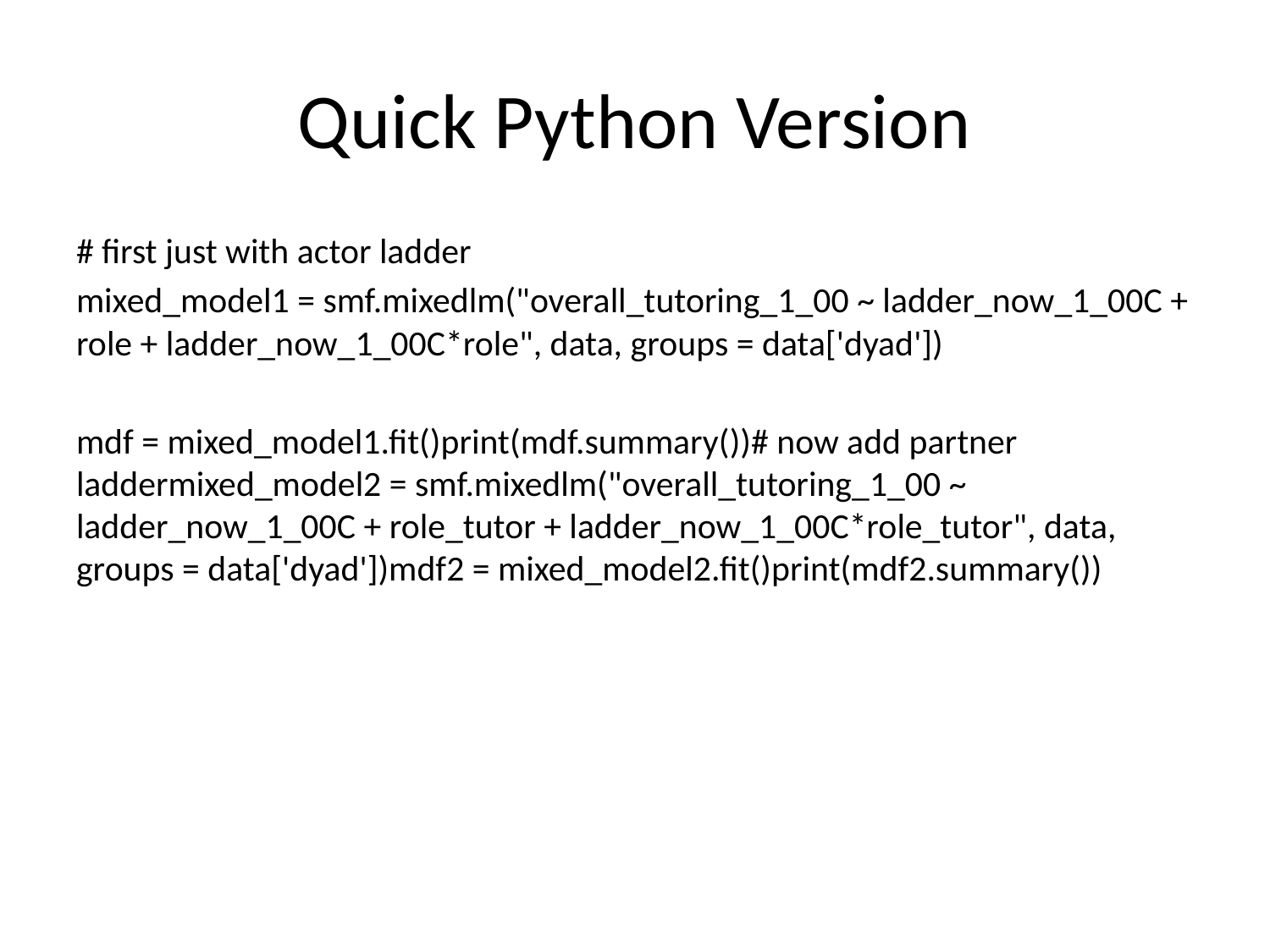

# Quick Python Version
# first just with actor ladder
mixed_model1 = smf.mixedlm("overall_tutoring_1_00 ~ ladder_now_1_00C + role + ladder_now_1_00C*role", data, groups = data['dyad'])

mdf = mixed_model1.fit()print(mdf.summary())# now add partner laddermixed_model2 = smf.mixedlm("overall_tutoring_1_00 ~ ladder_now_1_00C + role_tutor + ladder_now_1_00C*role_tutor", data, groups = data['dyad'])mdf2 = mixed_model2.fit()print(mdf2.summary())